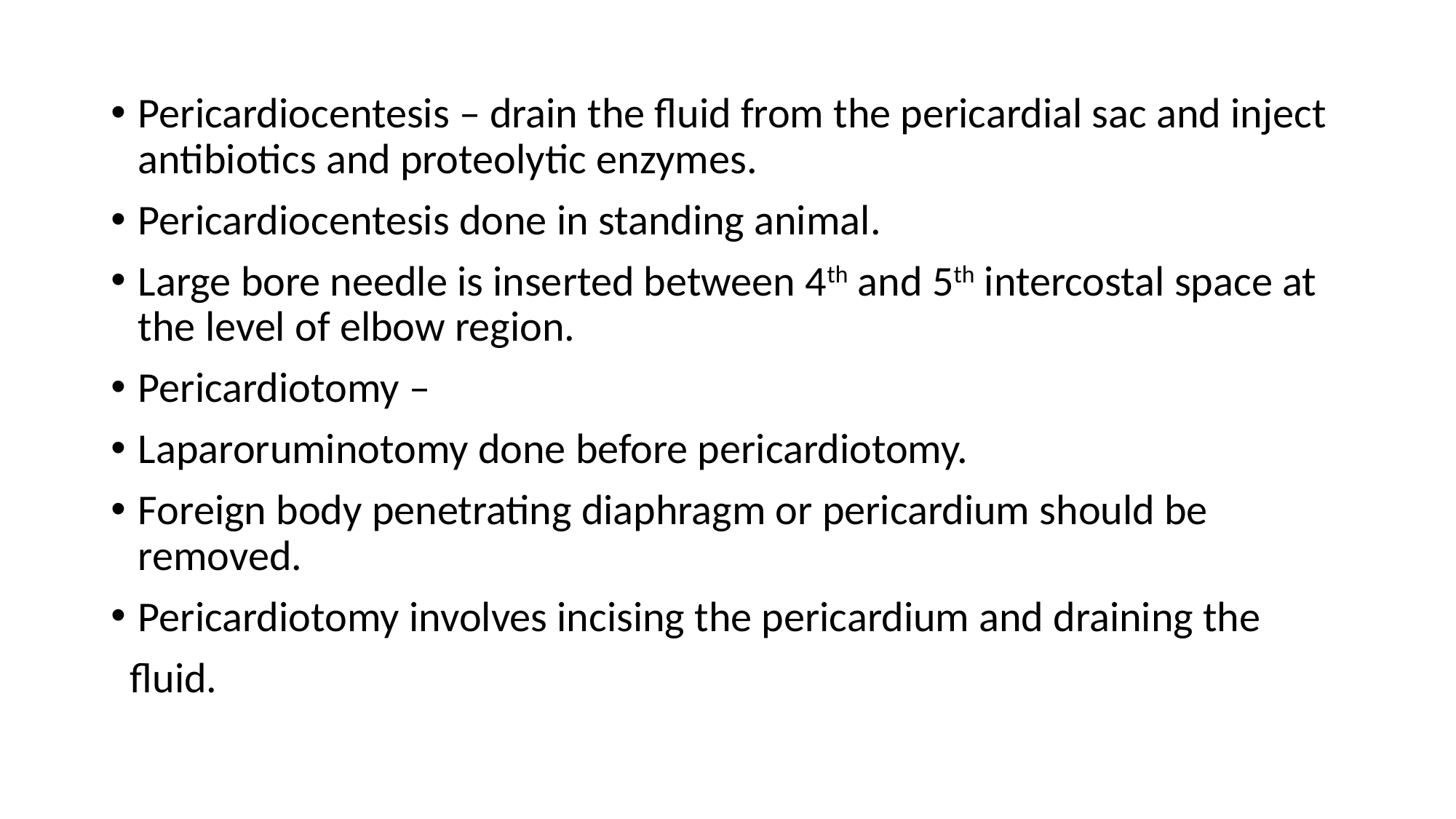

Pericardiocentesis – drain the fluid from the pericardial sac and inject antibiotics and proteolytic enzymes.
Pericardiocentesis done in standing animal.
Large bore needle is inserted between 4th and 5th intercostal space at the level of elbow region.
Pericardiotomy –
Laparoruminotomy done before pericardiotomy.
Foreign body penetrating diaphragm or pericardium should be removed.
Pericardiotomy involves incising the pericardium and draining the
  fluid.